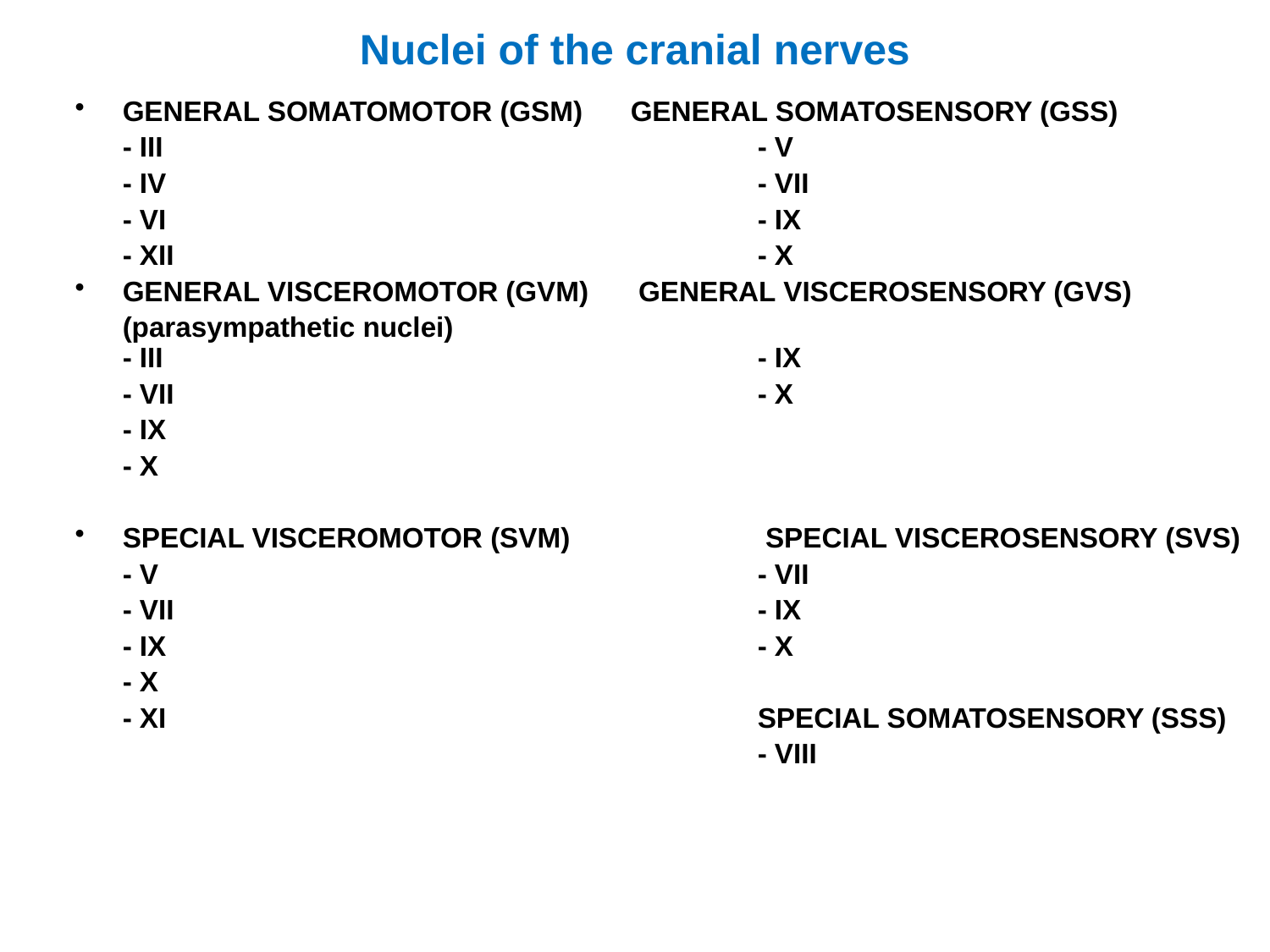

Nuclei of the cranial nerves
GENERAL SOMATOMOTOR (GSM)	GENERAL SOMATOSENSORY (GSS)
	- III					- V
	- IV					- VII
	- VI					- IX
	- XII					- X
GENERAL VISCEROMOTOR (GVM)	 GENERAL VISCEROSENSORY (GVS)
	(parasympathetic nuclei)
- III					- IX
	- VII					- X
	- IX
	- X

SPECIAL VISCEROMOTOR (SVM)		 SPECIAL VISCEROSENSORY (SVS)
	- V					- VII
	- VII					- IX
	- IX					- X
	- X
	- XI					SPECIAL SOMATOSENSORY (SSS)
						- VIII